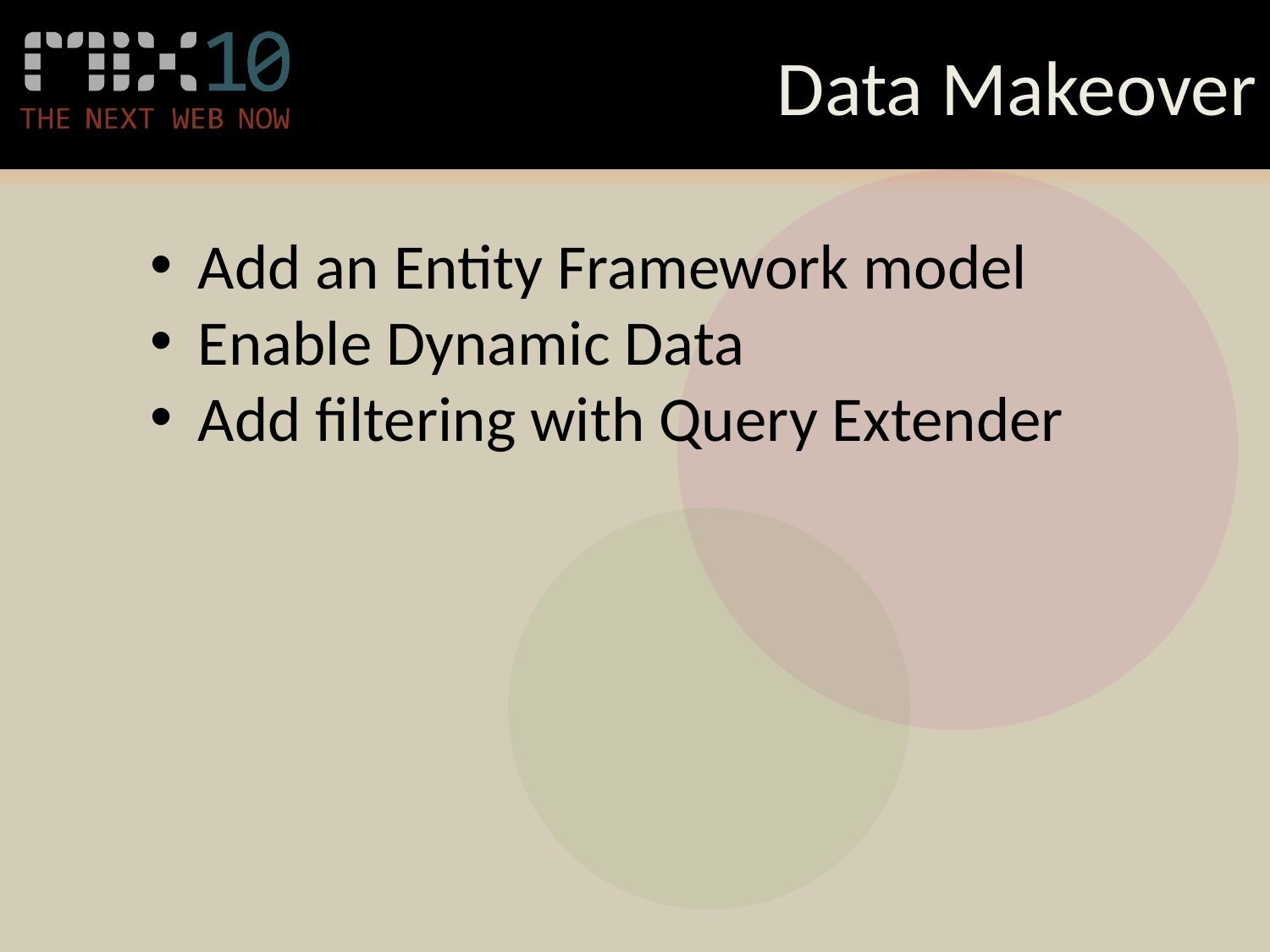

# Data Makeover
Add an Entity Framework model
Enable Dynamic Data
Add filtering with Query Extender